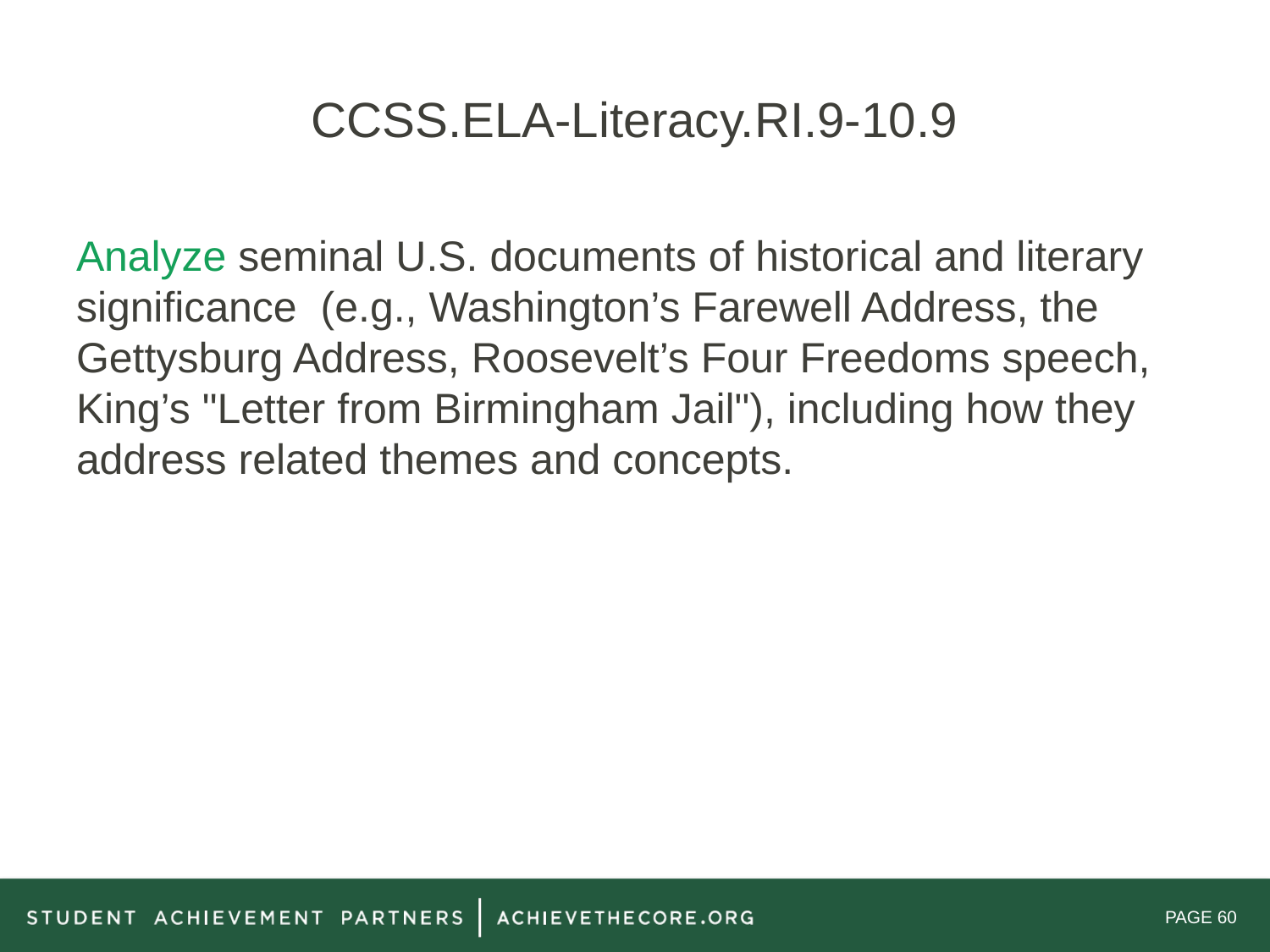

# CCSS.ELA-Literacy.RI.9-10.9
Analyze seminal U.S. documents of historical and literary significance  (e.g., Washington’s Farewell Address, the Gettysburg Address, Roosevelt’s Four Freedoms speech, King’s "Letter from Birmingham Jail"), including how they address related themes and concepts.